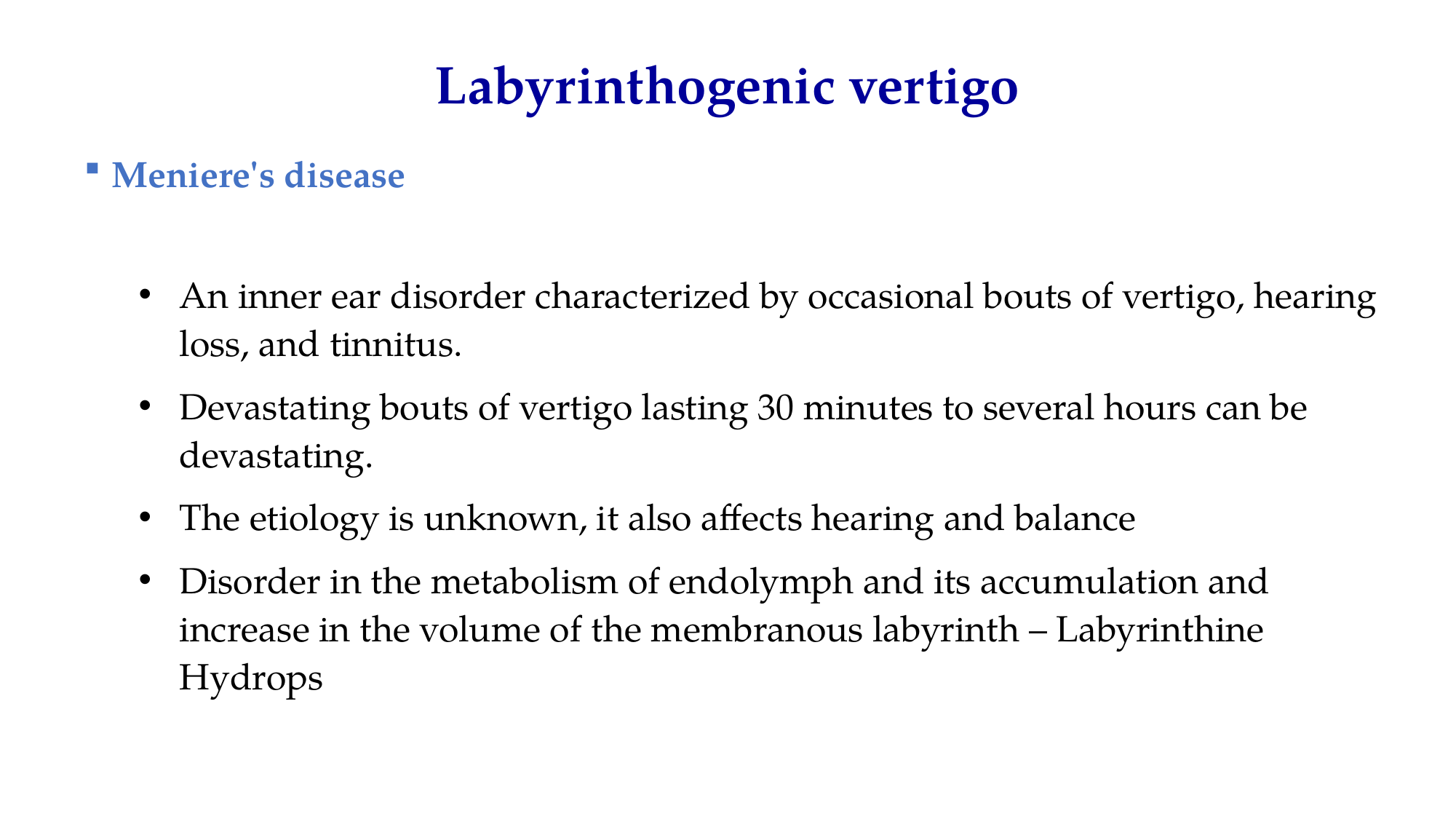

Labyrinthogenic vertigo
Meniere's disease

An inner ear disorder characterized by occasional bouts of vertigo, hearing loss, and tinnitus.
Devastating bouts of vertigo lasting 30 minutes to several hours can be devastating.
The etiology is unknown, it also affects hearing and balance
Disorder in the metabolism of endolymph and its accumulation and increase in the volume of the membranous labyrinth – Labyrinthine Hydrops